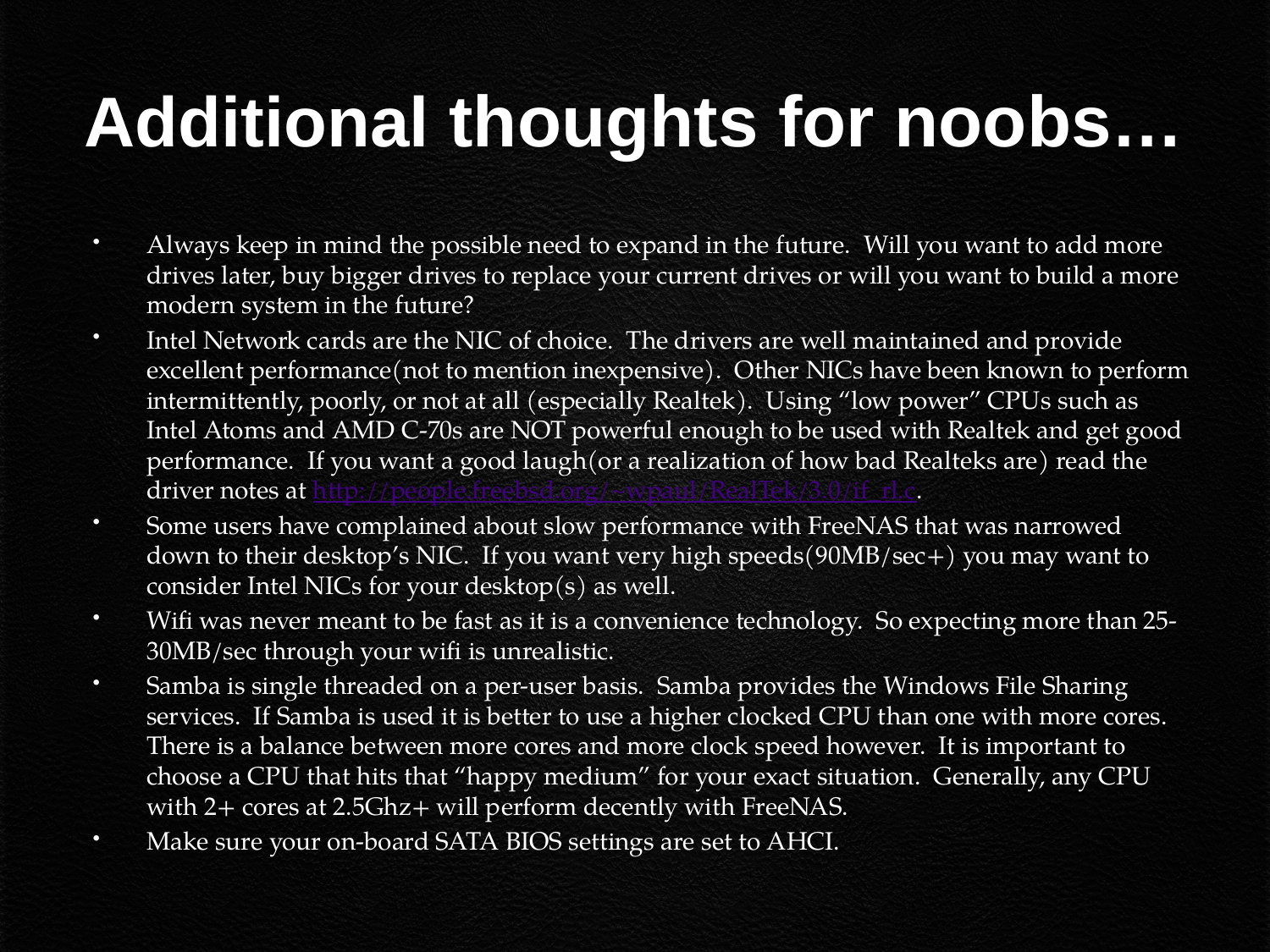

# Additional thoughts for noobs…
Always keep in mind the possible need to expand in the future.  Will you want to add more drives later, buy bigger drives to replace your current drives or will you want to build a more modern system in the future?
Intel Network cards are the NIC of choice.  The drivers are well maintained and provide excellent performance(not to mention inexpensive).  Other NICs have been known to perform intermittently, poorly, or not at all (especially Realtek).  Using “low power” CPUs such as Intel Atoms and AMD C-70s are NOT powerful enough to be used with Realtek and get good performance.  If you want a good laugh(or a realization of how bad Realteks are) read the driver notes at http://people.freebsd.org/~wpaul/RealTek/3.0/if_rl.c.
Some users have complained about slow performance with FreeNAS that was narrowed down to their desktop’s NIC.  If you want very high speeds(90MB/sec+) you may want to consider Intel NICs for your desktop(s) as well.
Wifi was never meant to be fast as it is a convenience technology.  So expecting more than 25-30MB/sec through your wifi is unrealistic.
Samba is single threaded on a per-user basis.  Samba provides the Windows File Sharing services.  If Samba is used it is better to use a higher clocked CPU than one with more cores.  There is a balance between more cores and more clock speed however.  It is important to choose a CPU that hits that “happy medium” for your exact situation.  Generally, any CPU with 2+ cores at 2.5Ghz+ will perform decently with FreeNAS.
Make sure your on-board SATA BIOS settings are set to AHCI.